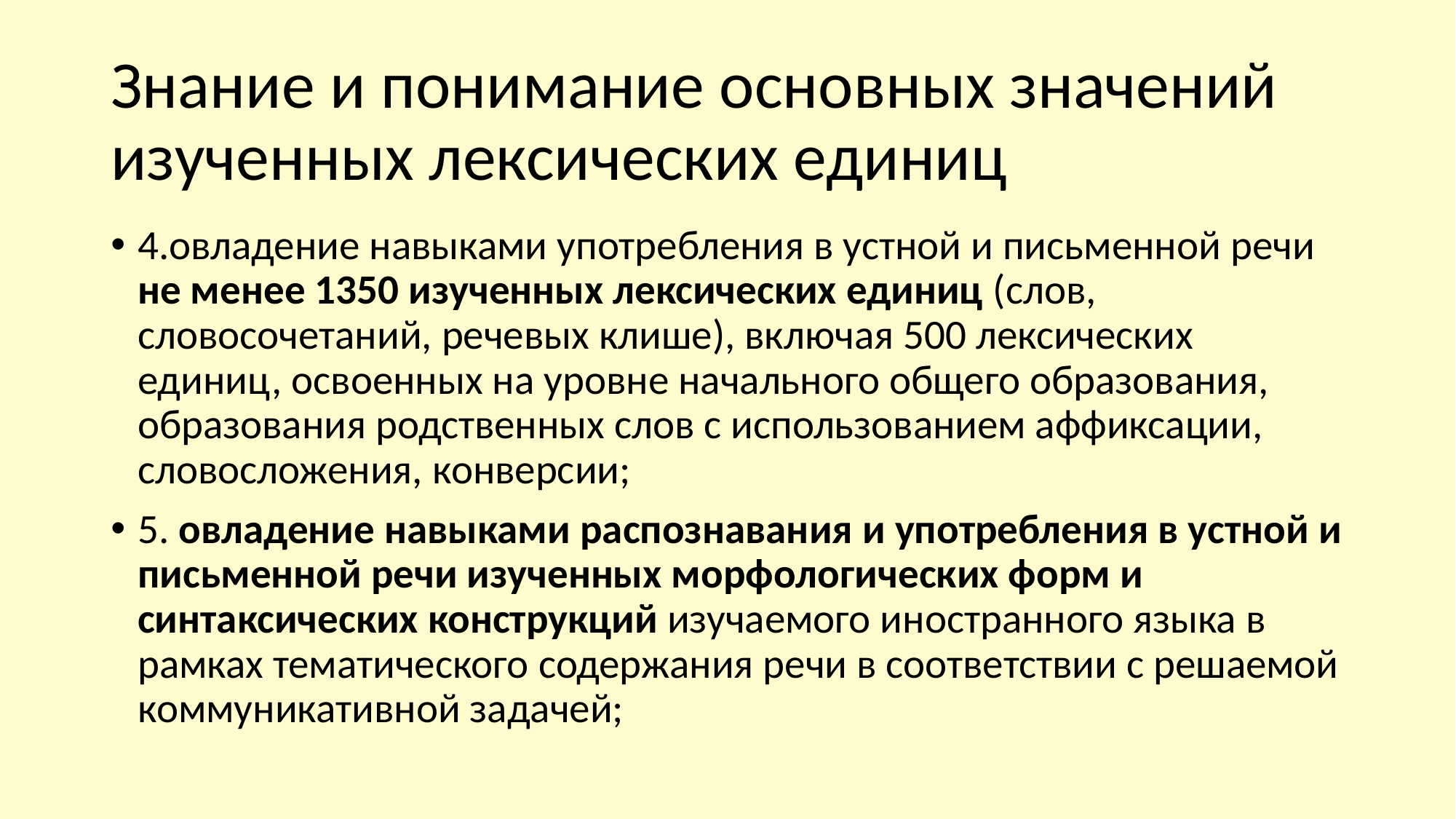

# Знание и понимание основных значений изученных лексических единиц
4.овладение навыками употребления в устной и письменной речи не менее 1350 изученных лексических единиц (слов, словосочетаний, речевых клише), включая 500 лексических единиц, освоенных на уровне начального общего образования, образования родственных слов с использованием аффиксации, словосложения, конверсии;
5. овладение навыками распознавания и употребления в устной и письменной речи изученных морфологических форм и синтаксических конструкций изучаемого иностранного языка в рамках тематического содержания речи в соответствии с решаемой коммуникативной задачей;